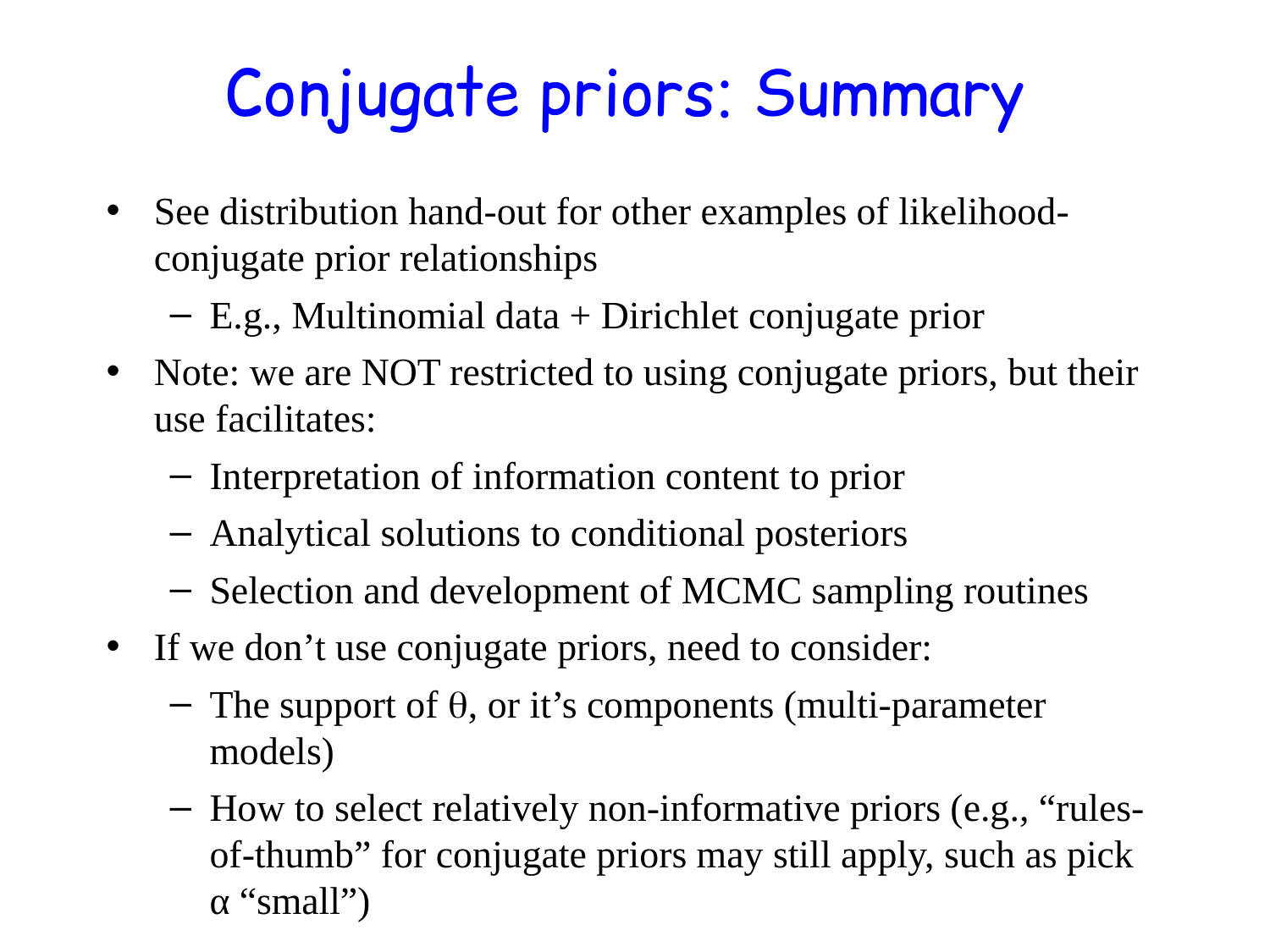

# Conjugate priors: Summary
See distribution hand-out for other examples of likelihood-conjugate prior relationships
E.g., Multinomial data + Dirichlet conjugate prior
Note: we are NOT restricted to using conjugate priors, but their use facilitates:
Interpretation of information content to prior
Analytical solutions to conditional posteriors
Selection and development of MCMC sampling routines
If we don’t use conjugate priors, need to consider:
The support of θ, or it’s components (multi-parameter models)
How to select relatively non-informative priors (e.g., “rules-of-thumb” for conjugate priors may still apply, such as pick α “small”)